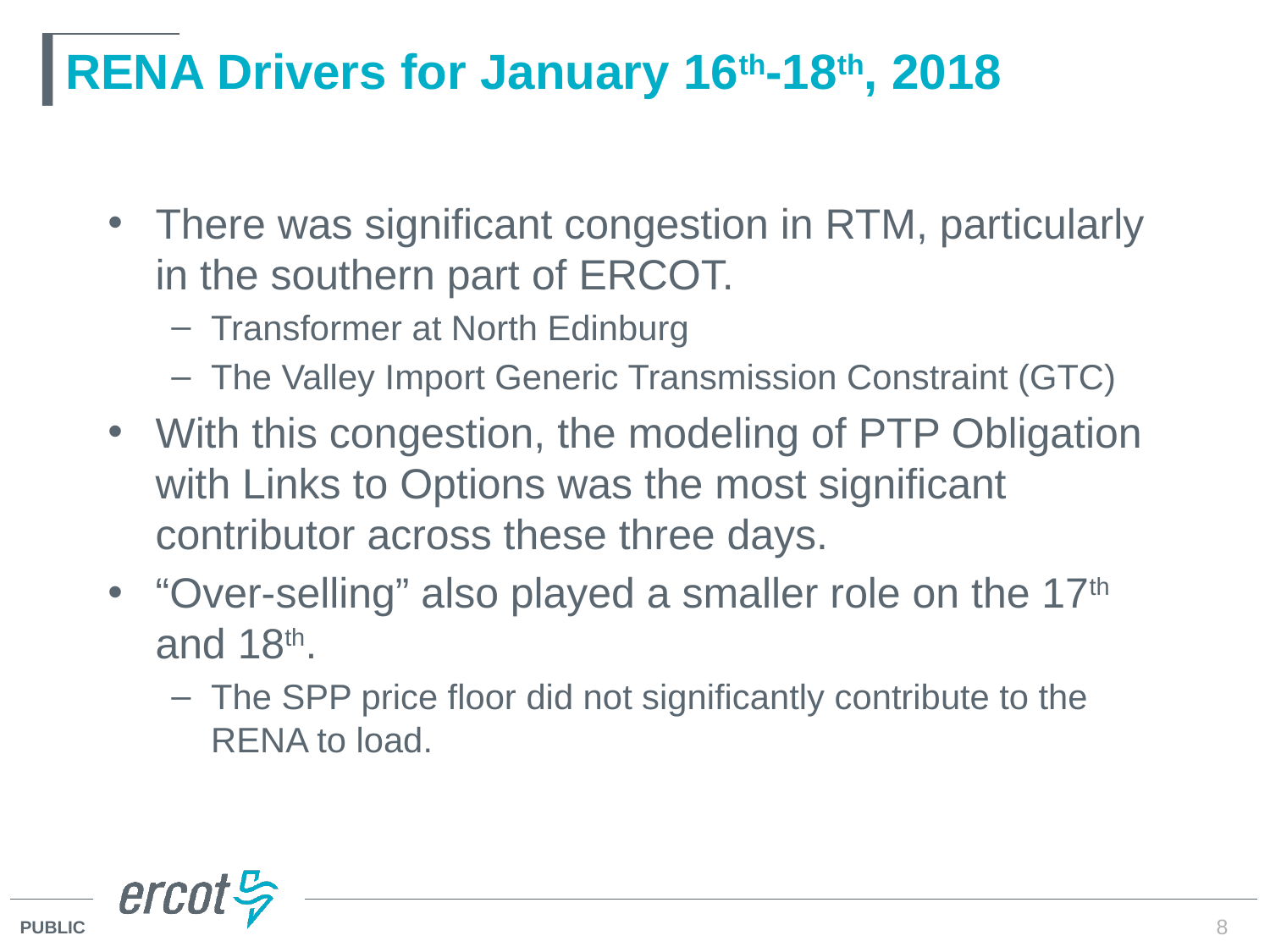

# RENA Drivers for January 16th-18th, 2018
There was significant congestion in RTM, particularly in the southern part of ERCOT.
Transformer at North Edinburg
The Valley Import Generic Transmission Constraint (GTC)
With this congestion, the modeling of PTP Obligation with Links to Options was the most significant contributor across these three days.
“Over-selling” also played a smaller role on the 17th and 18th.
The SPP price floor did not significantly contribute to the RENA to load.

8